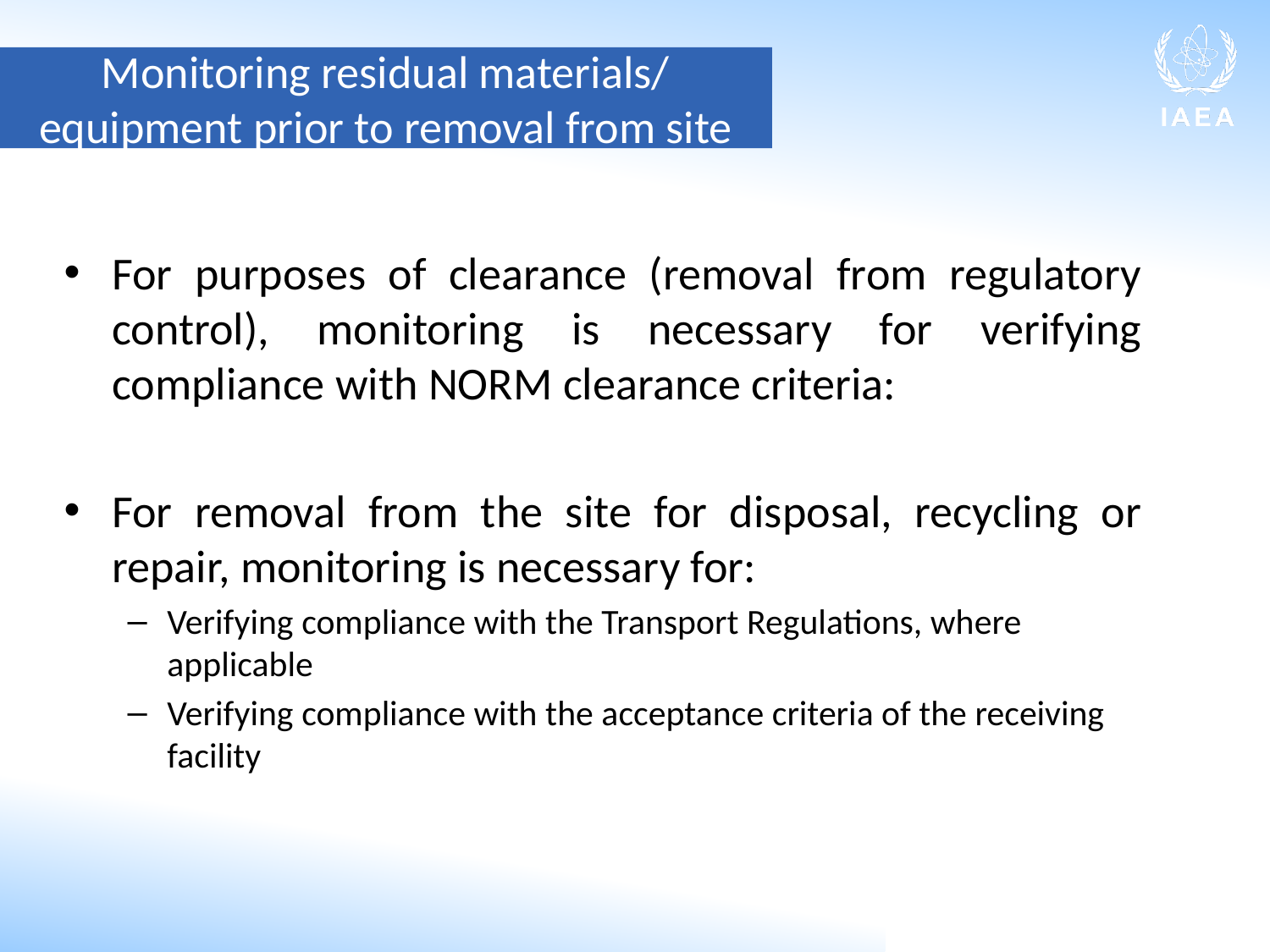

Monitoring residual materials/
equipment prior to removal from site
For purposes of clearance (removal from regulatory control), monitoring is necessary for verifying compliance with NORM clearance criteria:

For removal from the site for disposal, recycling or repair, monitoring is necessary for:
Verifying compliance with the Transport Regulations, where applicable
Verifying compliance with the acceptance criteria of the receiving facility